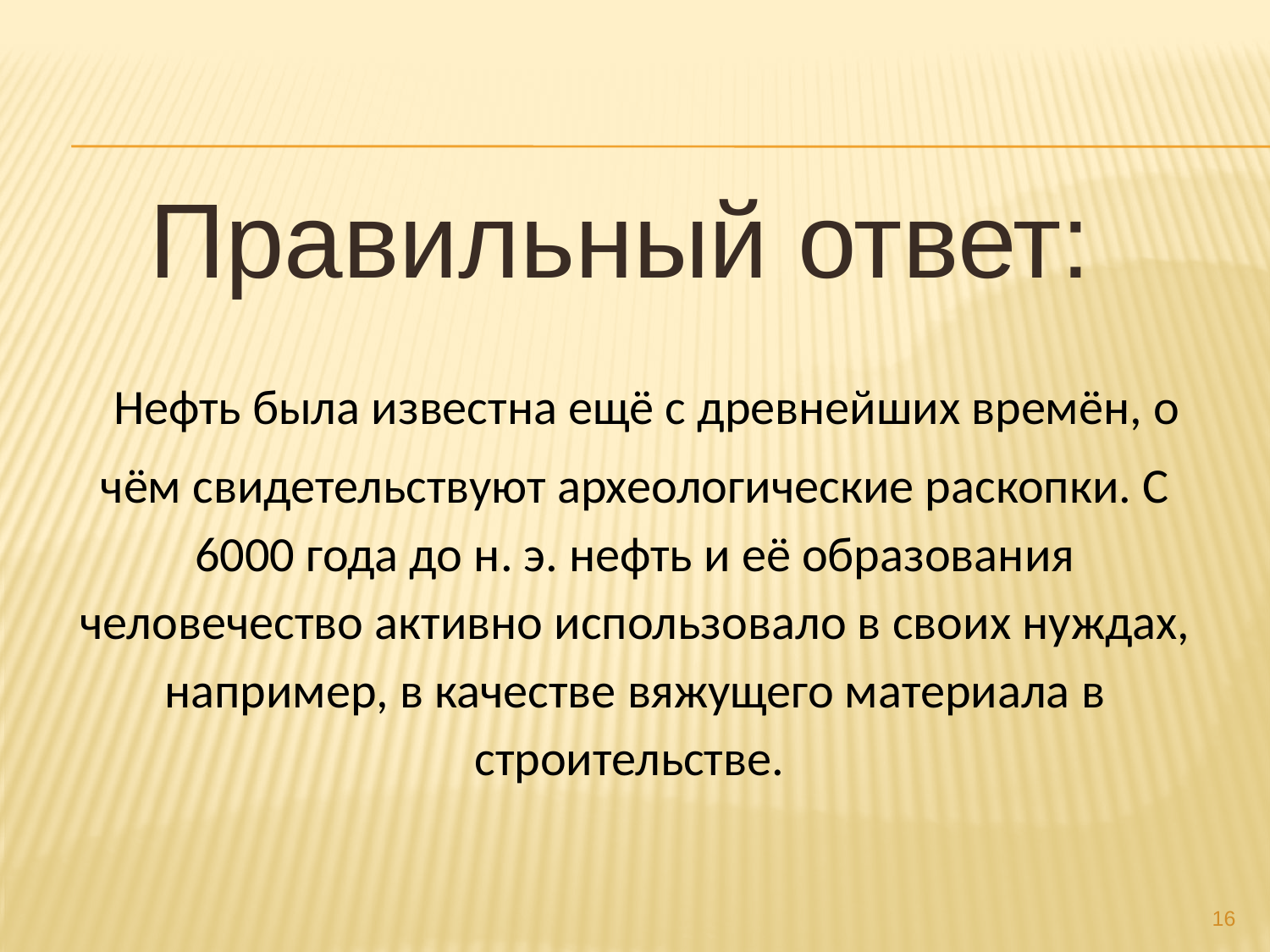

Правильный ответ:
 Нефть была известна ещё с древнейших времён, о чём свидетельствуют археологические раскопки. С 6000 года до н. э. нефть и её образования человечество активно использовало в своих нуждах, например, в качестве вяжущего материала в строительстве.
16